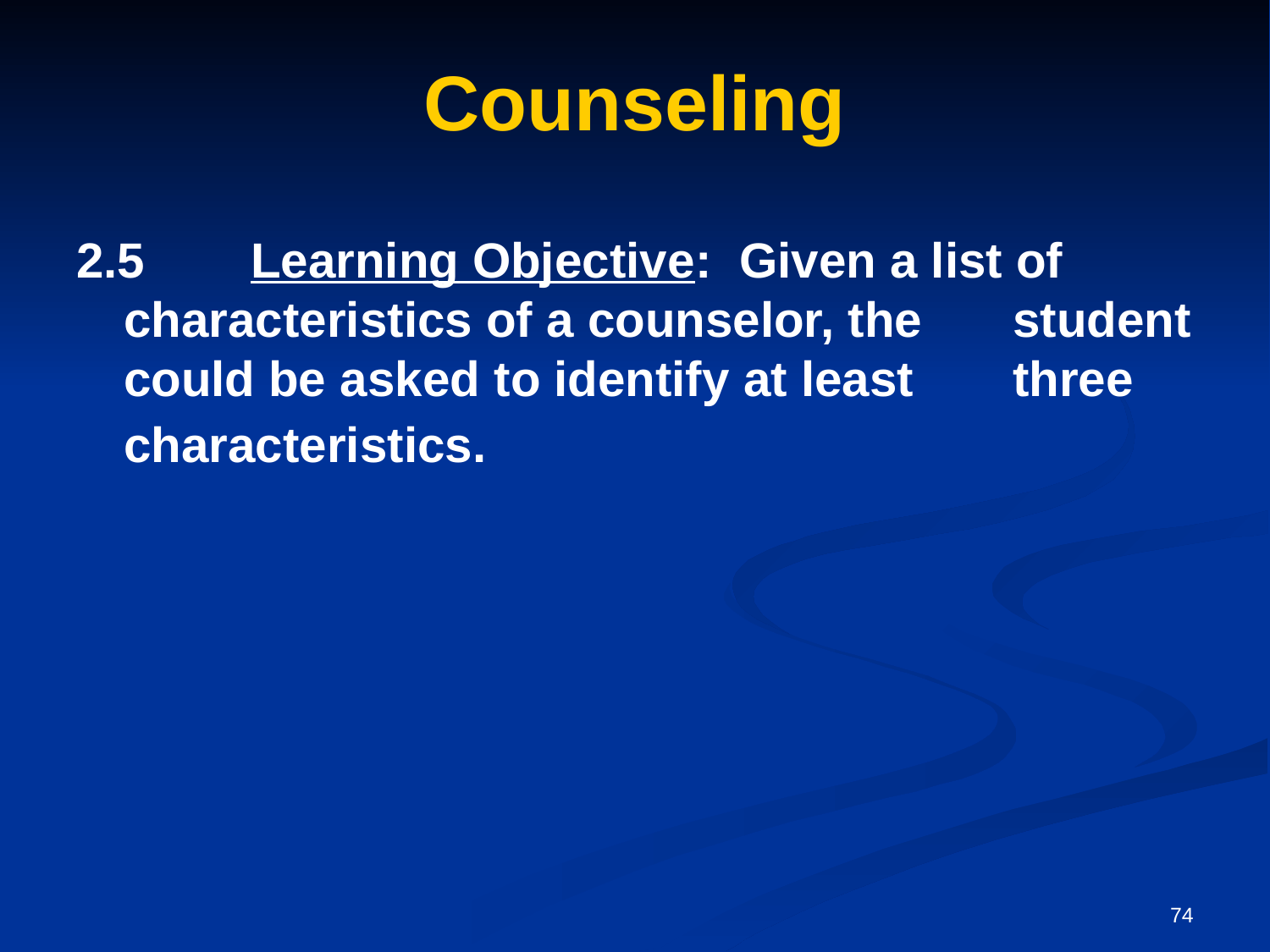

# Counseling
2.5	Learning Objective:  Given a list of 	characteristics of a counselor, the 	student could be asked to identify at least 	three characteristics.
74